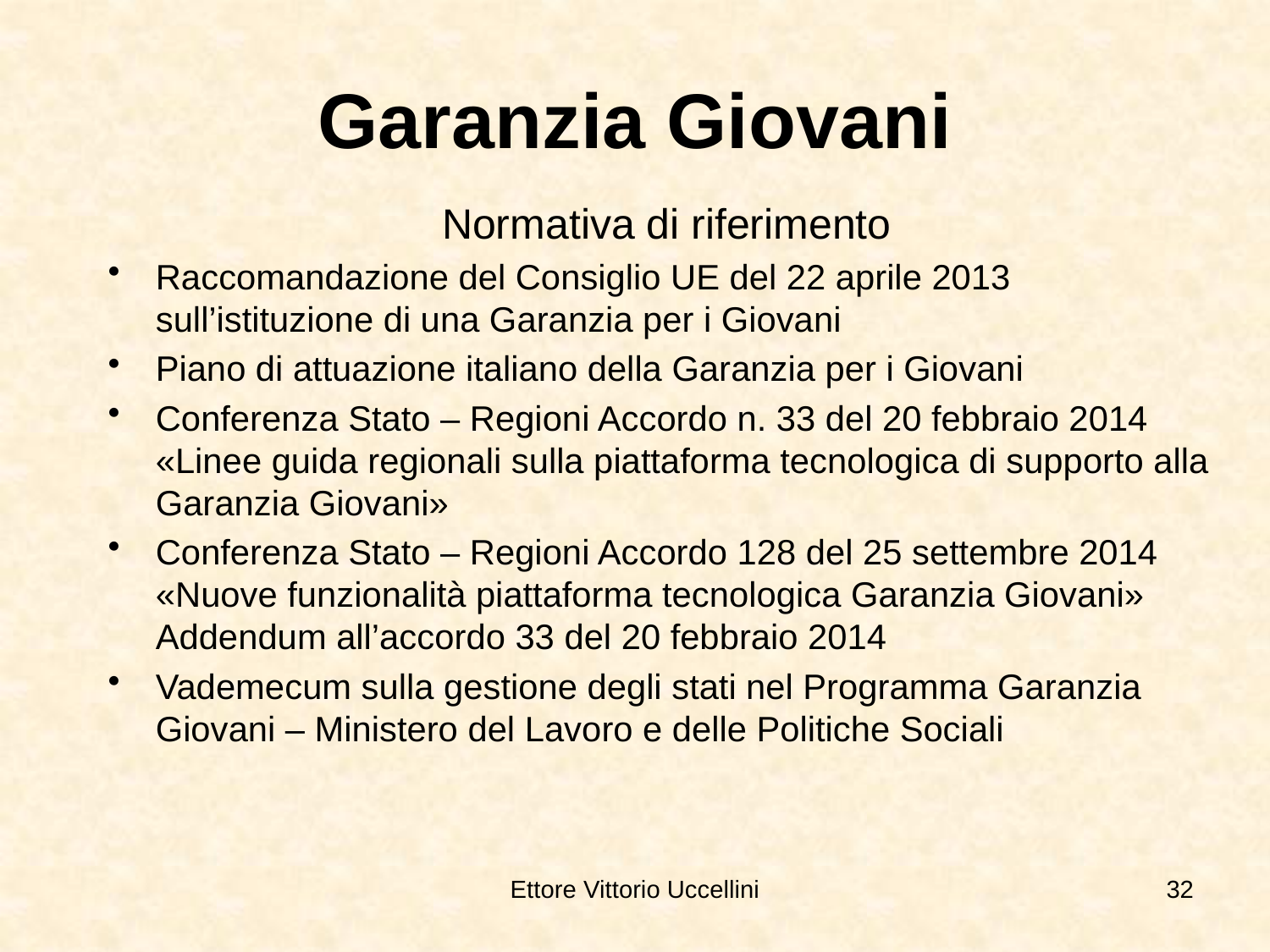

# Garanzia Giovani
Normativa di riferimento
Raccomandazione del Consiglio UE del 22 aprile 2013  sull’istituzione di una Garanzia per i Giovani
Piano di attuazione italiano della Garanzia per i Giovani
Conferenza Stato – Regioni Accordo n. 33 del 20 febbraio 2014 «Linee guida regionali sulla piattaforma tecnologica di supporto alla Garanzia Giovani»
Conferenza Stato – Regioni Accordo 128 del 25 settembre 2014  «Nuove funzionalità piattaforma tecnologica Garanzia Giovani» Addendum all’accordo 33 del 20 febbraio 2014
Vademecum sulla gestione degli stati nel Programma Garanzia Giovani – Ministero del Lavoro e delle Politiche Sociali
Ettore Vittorio Uccellini
32